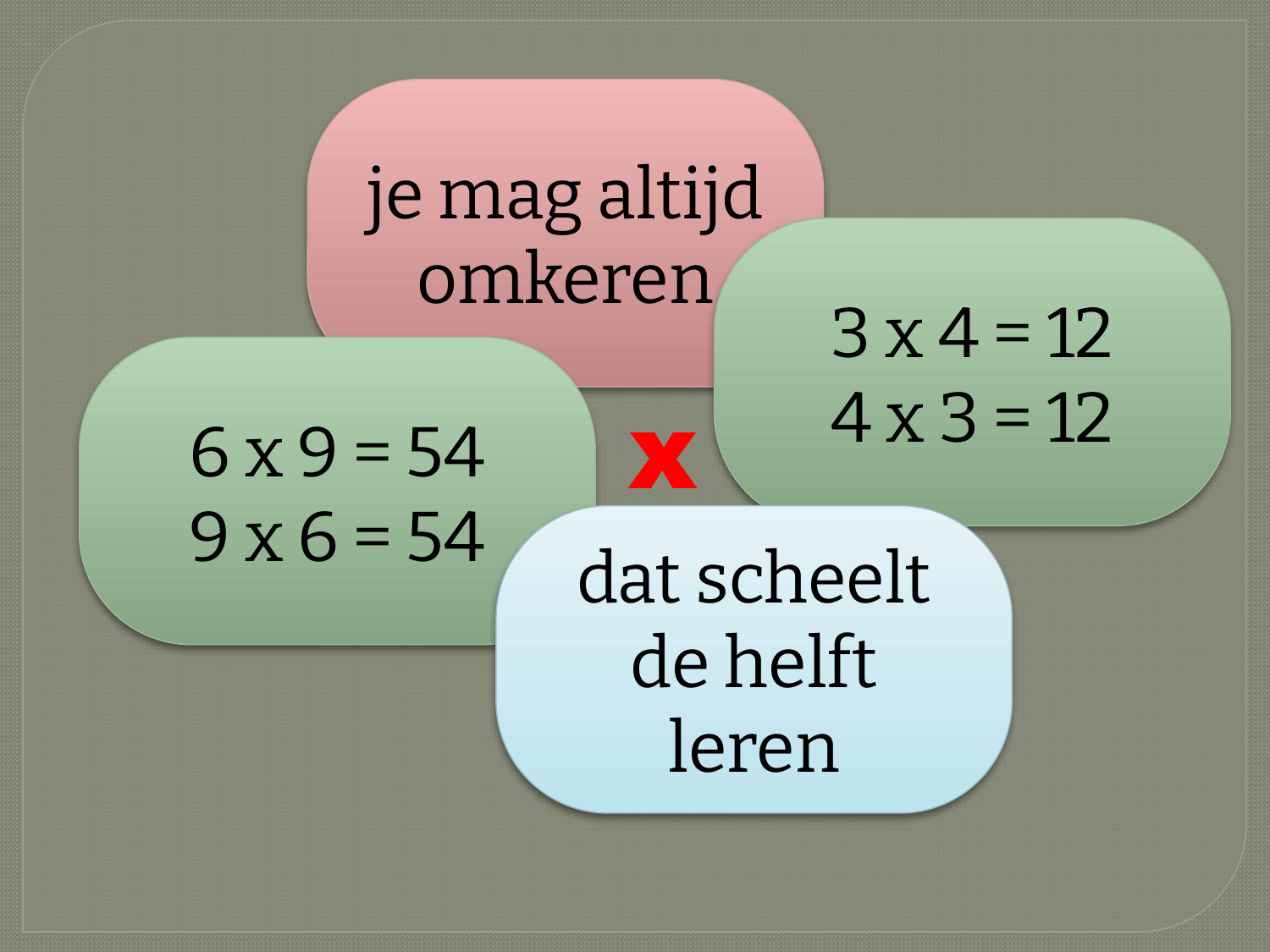

je mag altijd omkeren
3 x 4 = 12
4 x 3 = 12
6 x 9 = 54
9 x 6 = 54
x
dat scheelt de helft leren